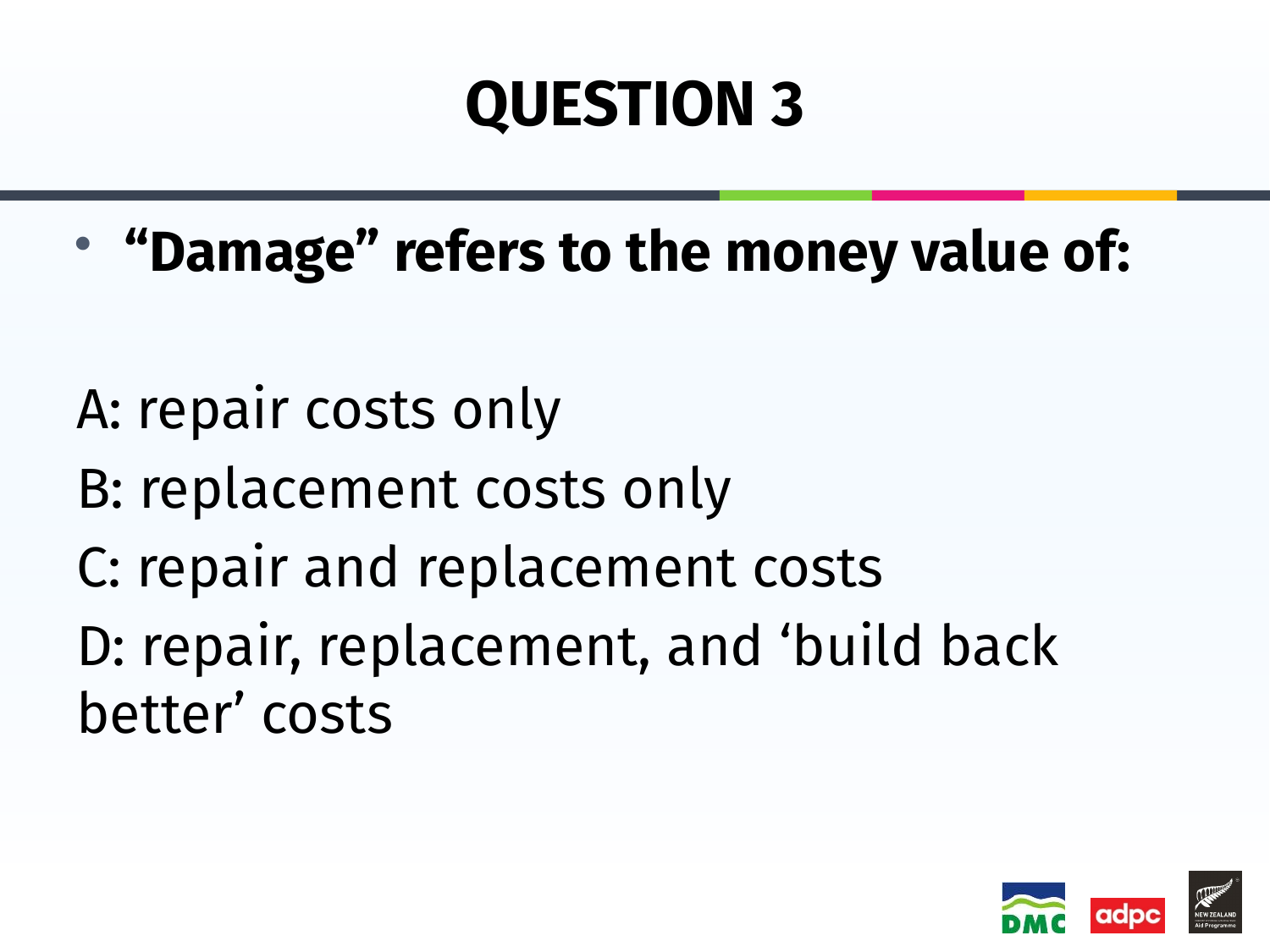

# QUESTION 3
“Damage” refers to the money value of:

A: repair costs only
B: replacement costs only
C: repair and replacement costs
D: repair, replacement, and ‘build back better’ costs